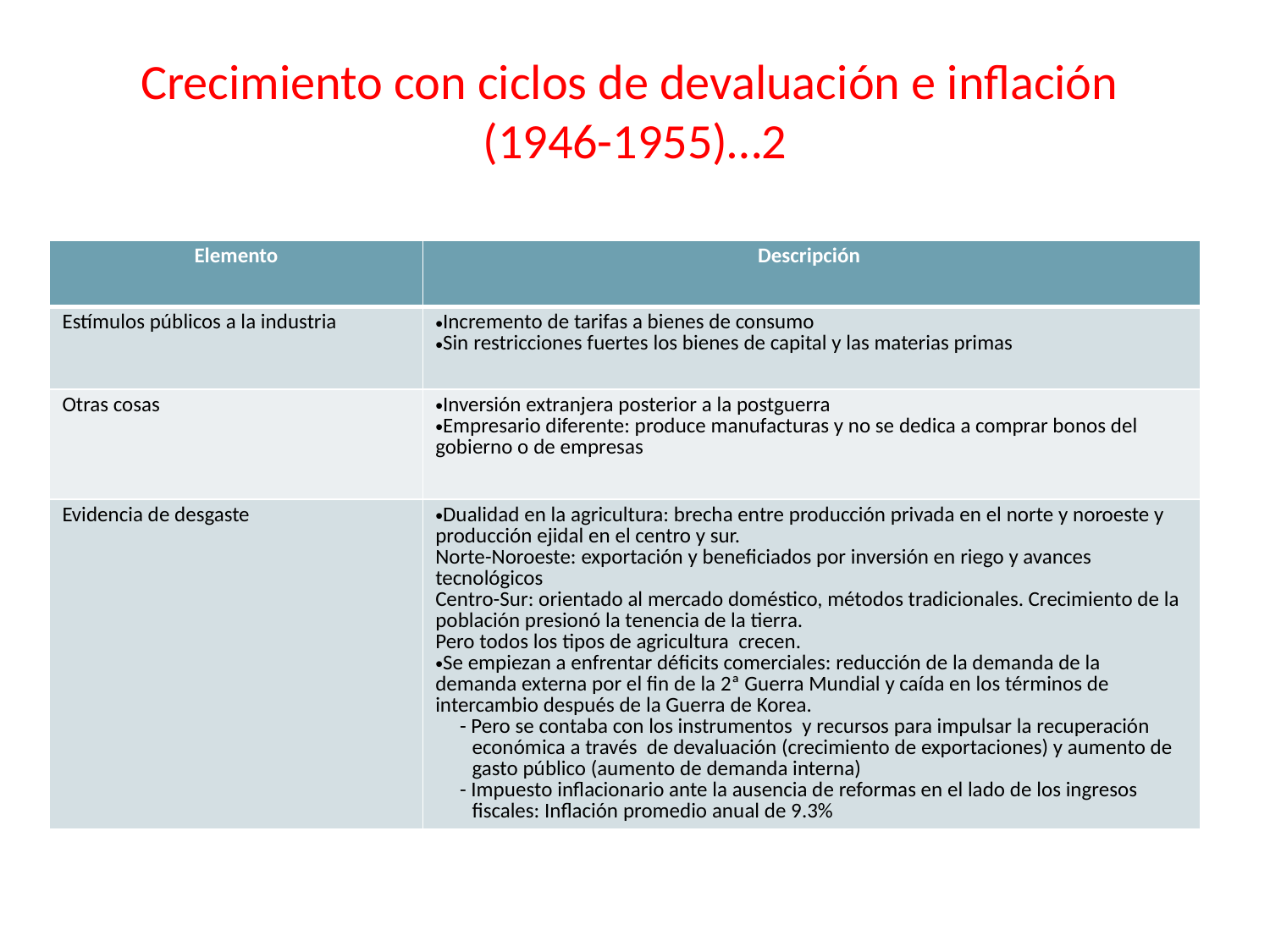

Crecimiento con ciclos de devaluación e inflación
(1946-1955)…2
| Elemento | Descripción |
| --- | --- |
| Estímulos públicos a la industria | Incremento de tarifas a bienes de consumo Sin restricciones fuertes los bienes de capital y las materias primas |
| Otras cosas | Inversión extranjera posterior a la postguerra Empresario diferente: produce manufacturas y no se dedica a comprar bonos del gobierno o de empresas |
| Evidencia de desgaste | Dualidad en la agricultura: brecha entre producción privada en el norte y noroeste y producción ejidal en el centro y sur. Norte-Noroeste: exportación y beneficiados por inversión en riego y avances tecnológicos Centro-Sur: orientado al mercado doméstico, métodos tradicionales. Crecimiento de la población presionó la tenencia de la tierra. Pero todos los tipos de agricultura crecen. Se empiezan a enfrentar déficits comerciales: reducción de la demanda de la demanda externa por el fin de la 2ª Guerra Mundial y caída en los términos de intercambio después de la Guerra de Korea. - Pero se contaba con los instrumentos y recursos para impulsar la recuperación económica a través de devaluación (crecimiento de exportaciones) y aumento de gasto público (aumento de demanda interna) - Impuesto inflacionario ante la ausencia de reformas en el lado de los ingresos fiscales: Inflación promedio anual de 9.3% |